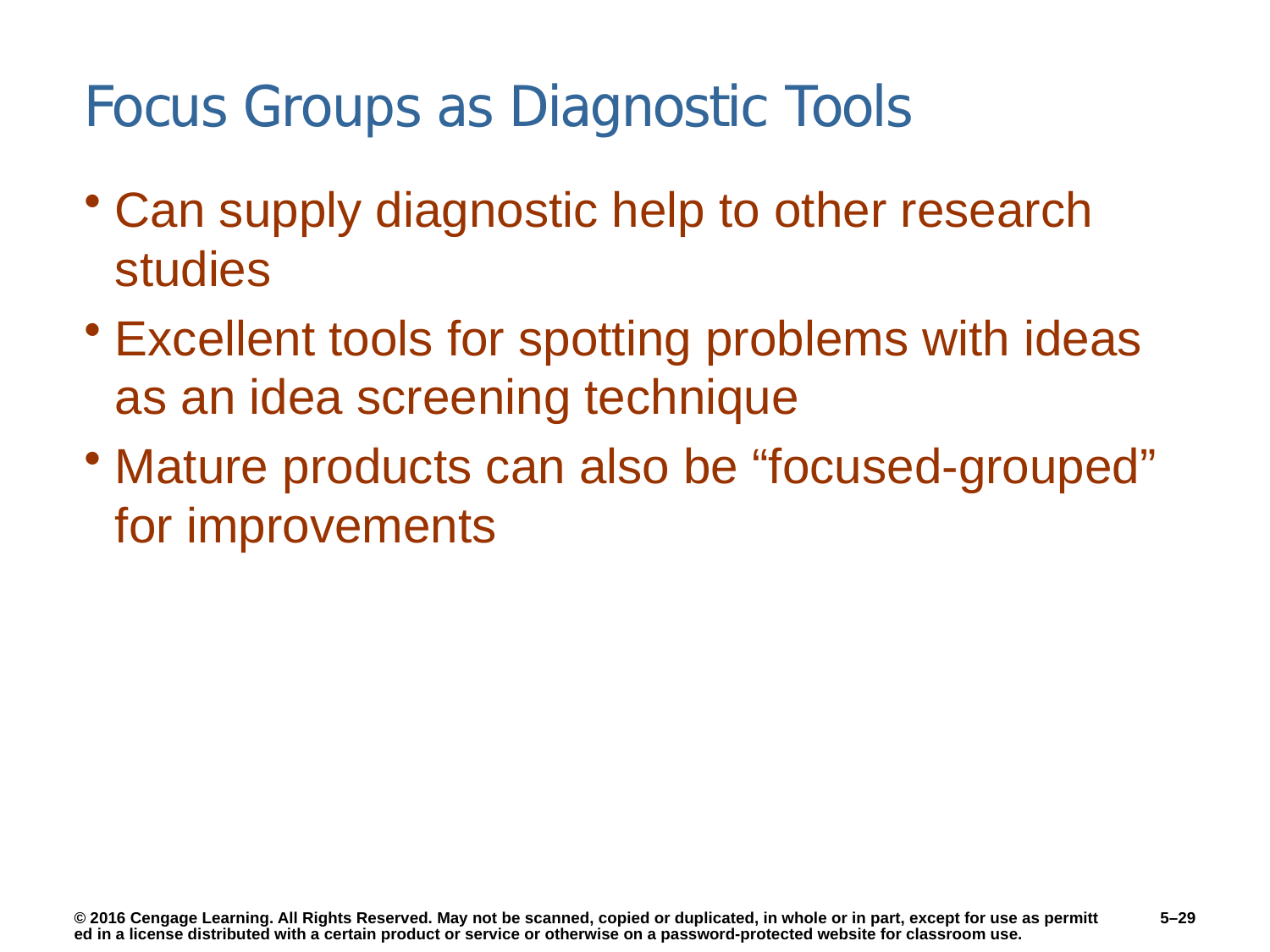

# Focus Groups as Diagnostic Tools
Can supply diagnostic help to other research studies
Excellent tools for spotting problems with ideas as an idea screening technique
Mature products can also be “focused-grouped” for improvements
5–29
© 2016 Cengage Learning. All Rights Reserved. May not be scanned, copied or duplicated, in whole or in part, except for use as permitted in a license distributed with a certain product or service or otherwise on a password-protected website for classroom use.